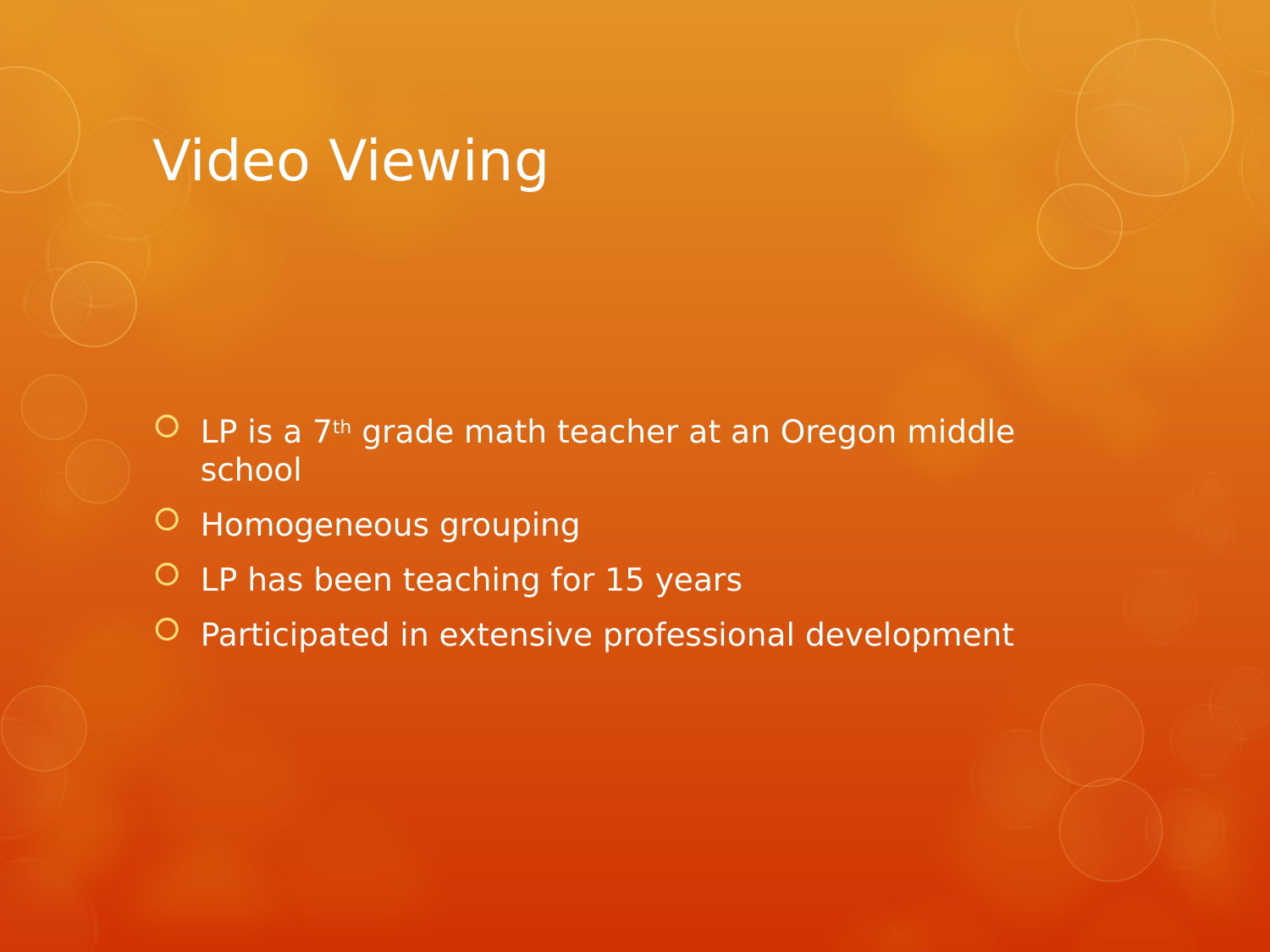

# Video Viewing
LP is a 7th grade math teacher at an Oregon middle school
Homogeneous grouping
LP has been teaching for 15 years
Participated in extensive professional development